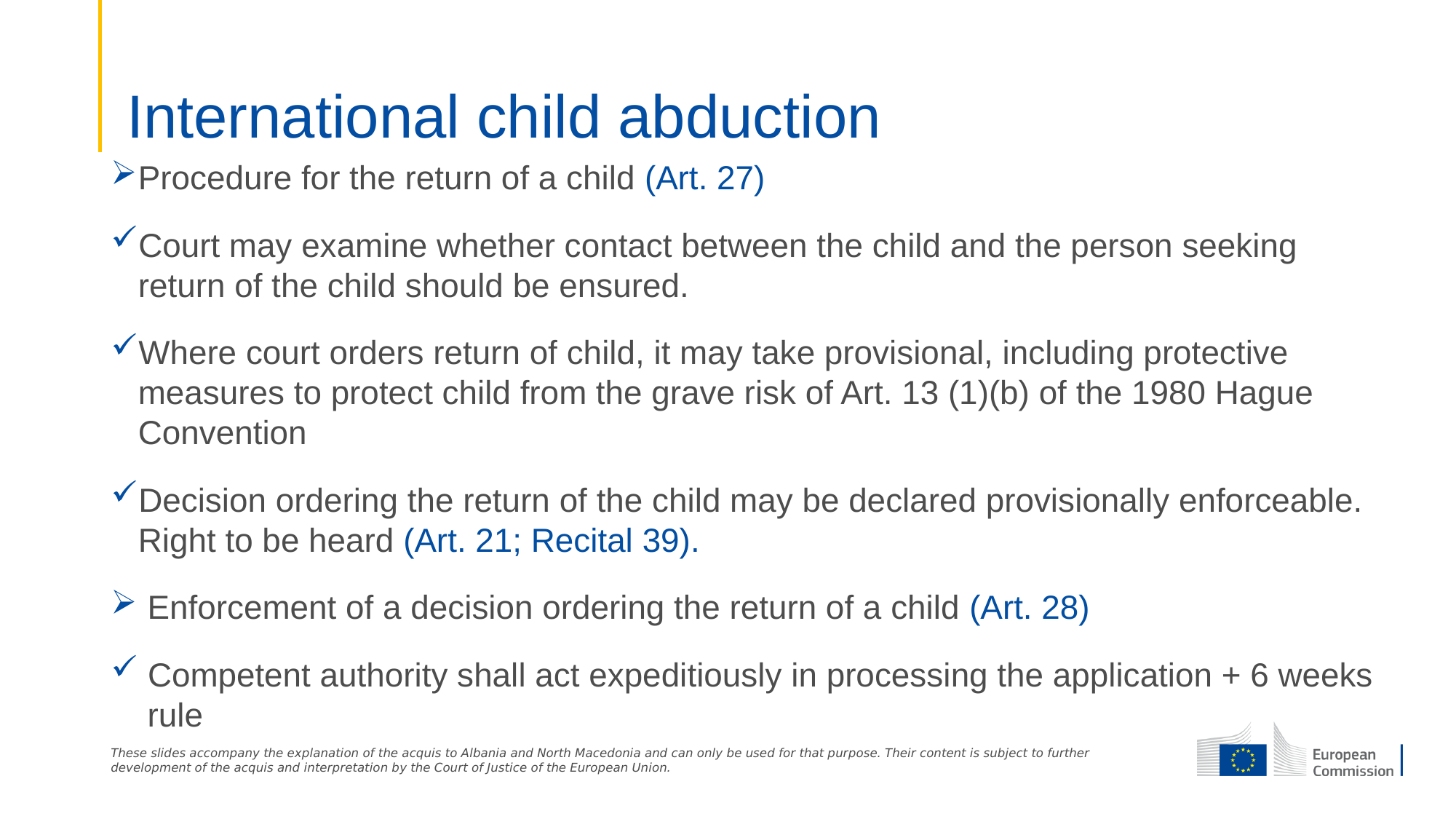

# International child abduction
Procedure for the return of a child (Art. 27)
Court may examine whether contact between the child and the person seeking  return of the child should be ensured.
Where court orders return of child, it may take provisional, including protective measures to protect child from the grave risk of Art. 13 (1)(b) of the 1980 Hague Convention
Decision ordering the return of the child may be declared provisionally enforceable.
Right to be heard (Art. 21; Recital 39).
 Enforcement of a decision ordering the return of a child (Art. 28)
 Competent authority shall act expeditiously in processing the application + 6 weeks   rule